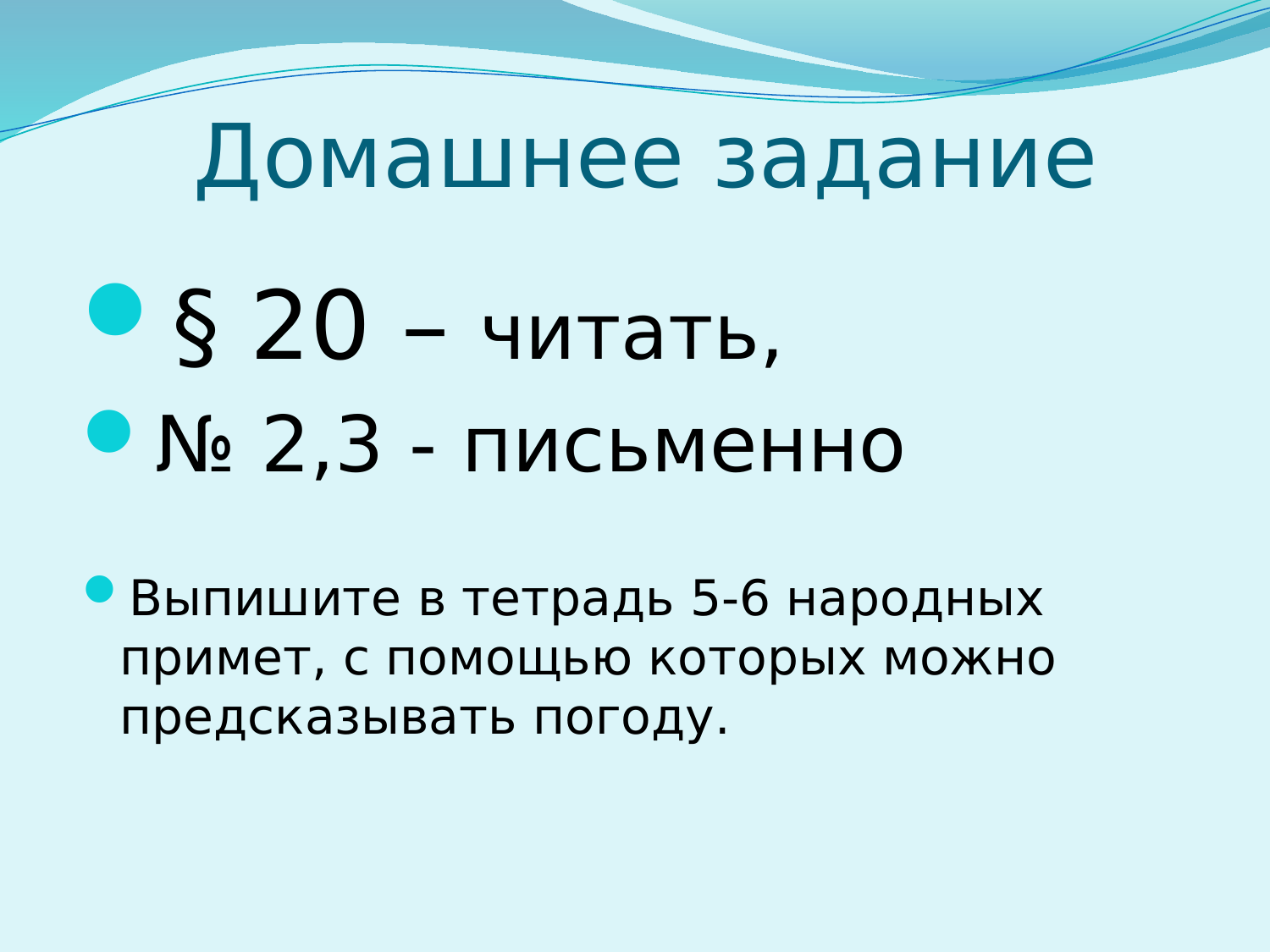

# Домашнее задание
§ 20 – читать,
№ 2,3 - письменно

Выпишите в тетрадь 5-6 народных примет, с помощью которых можно предсказывать погоду.